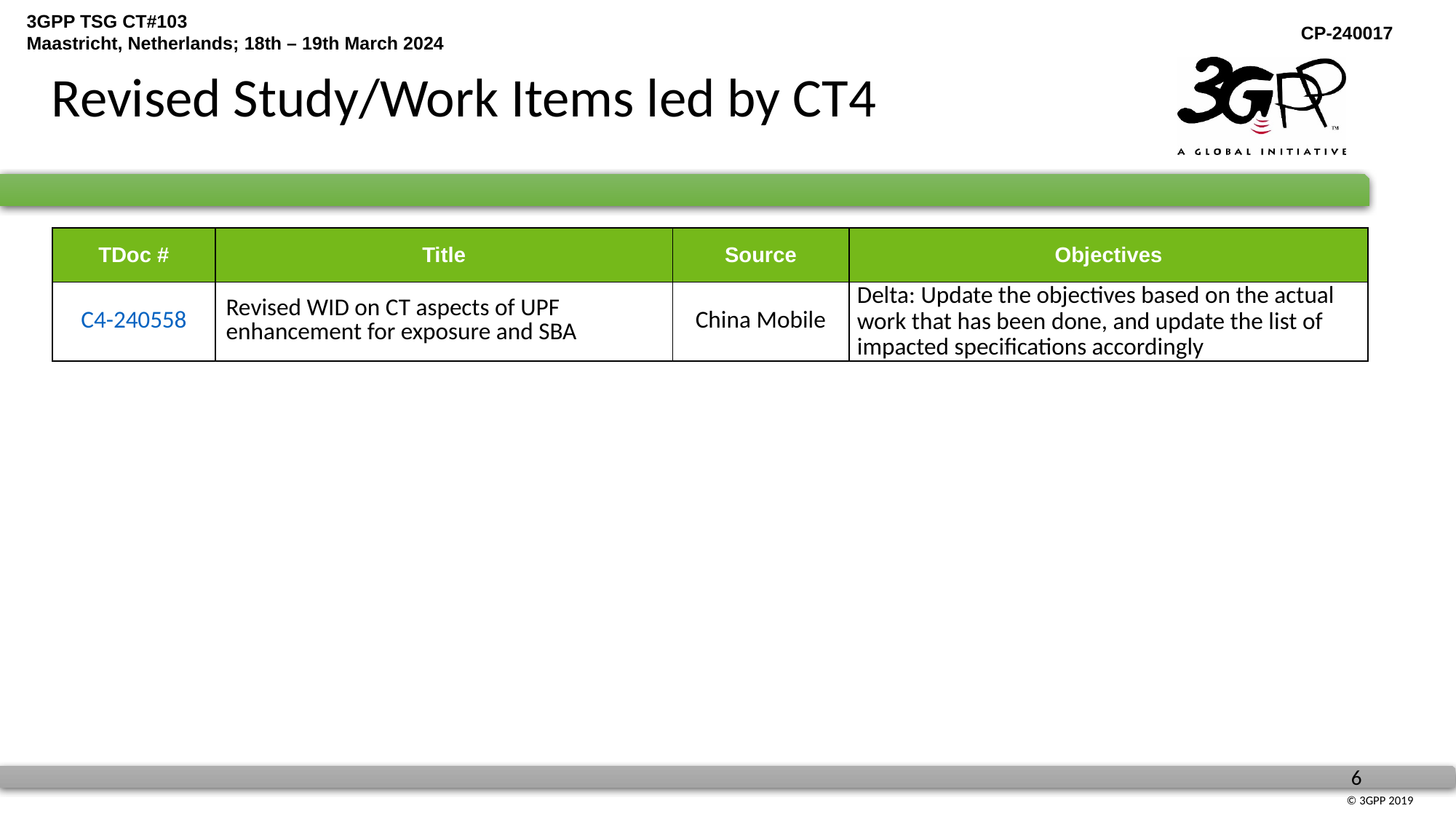

# Revised Study/Work Items led by CT4
| TDoc # | Title | Source | Objectives |
| --- | --- | --- | --- |
| C4-240558 | Revised WID on CT aspects of UPF enhancement for exposure and SBA | China Mobile | Delta: Update the objectives based on the actual work that has been done, and update the list of impacted specifications accordingly |